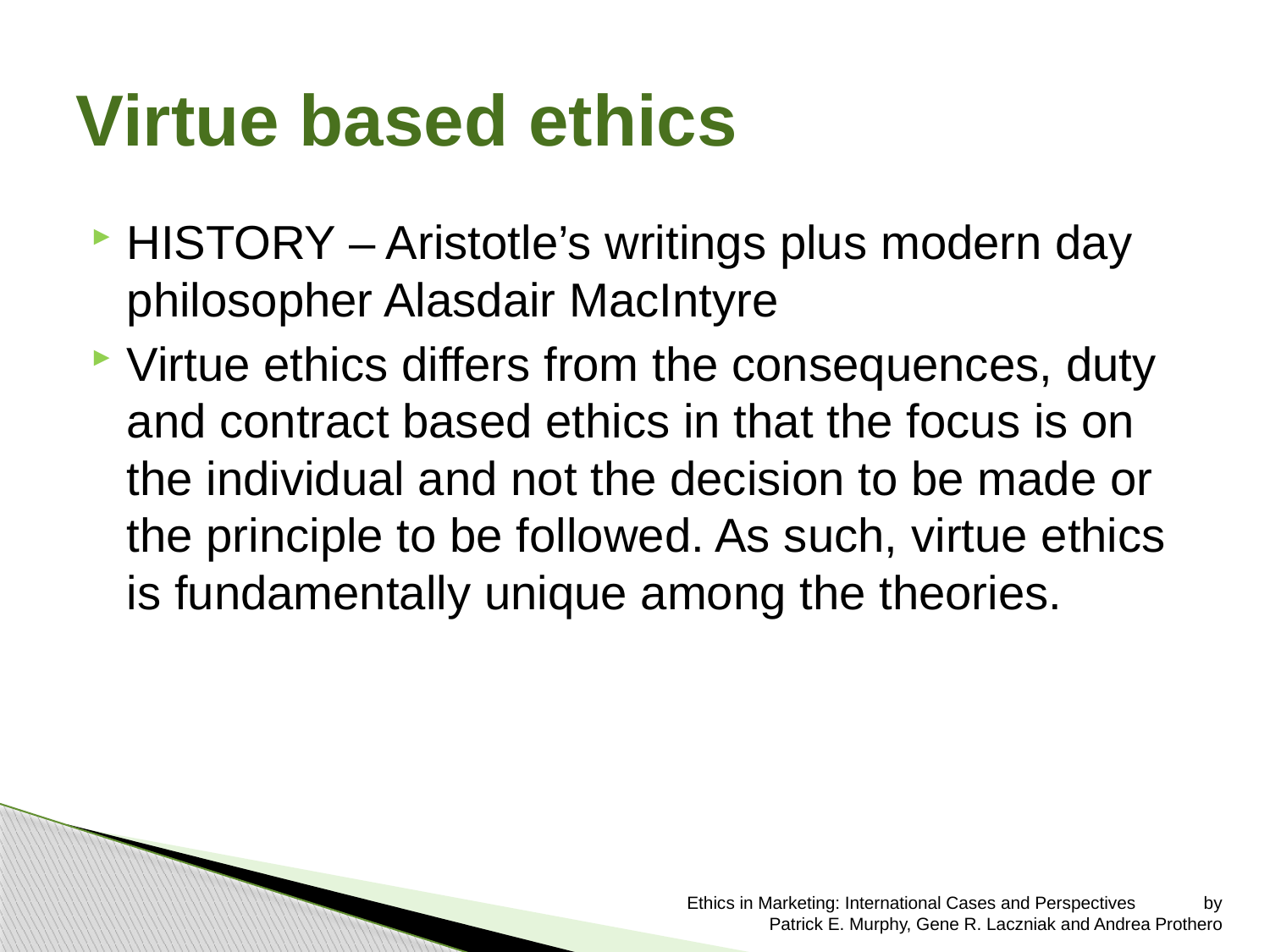

# Virtue based ethics
HISTORY – Aristotle’s writings plus modern day philosopher Alasdair MacIntyre
Virtue ethics differs from the consequences, duty and contract based ethics in that the focus is on the individual and not the decision to be made or the principle to be followed. As such, virtue ethics is fundamentally unique among the theories.
     Ethics in Marketing: International Cases and Perspectives              by Patrick E. Murphy, Gene R. Laczniak and Andrea Prothero